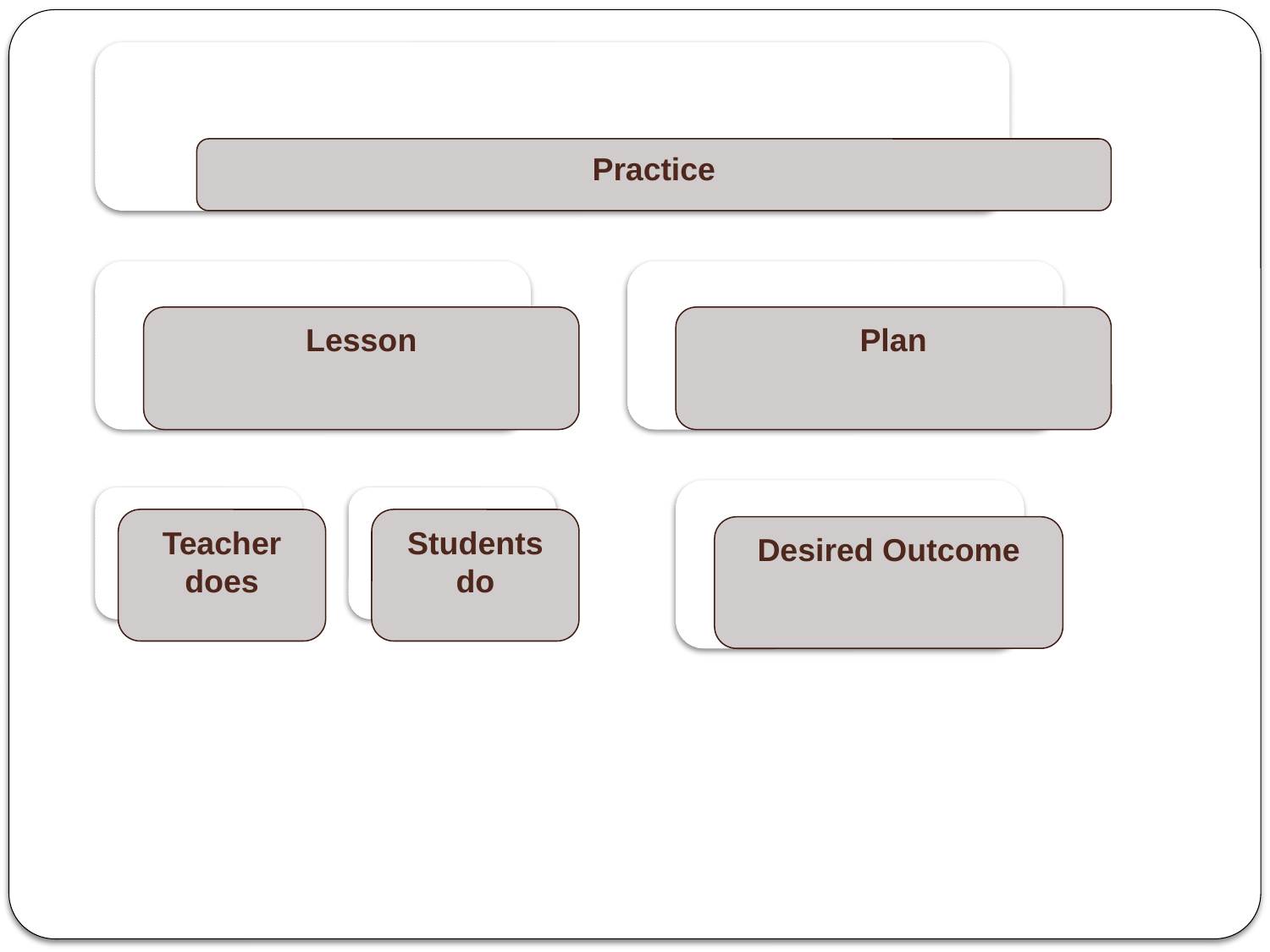

Practice
Lesson
Teacher does
Students do
Plan
Desired Outcome